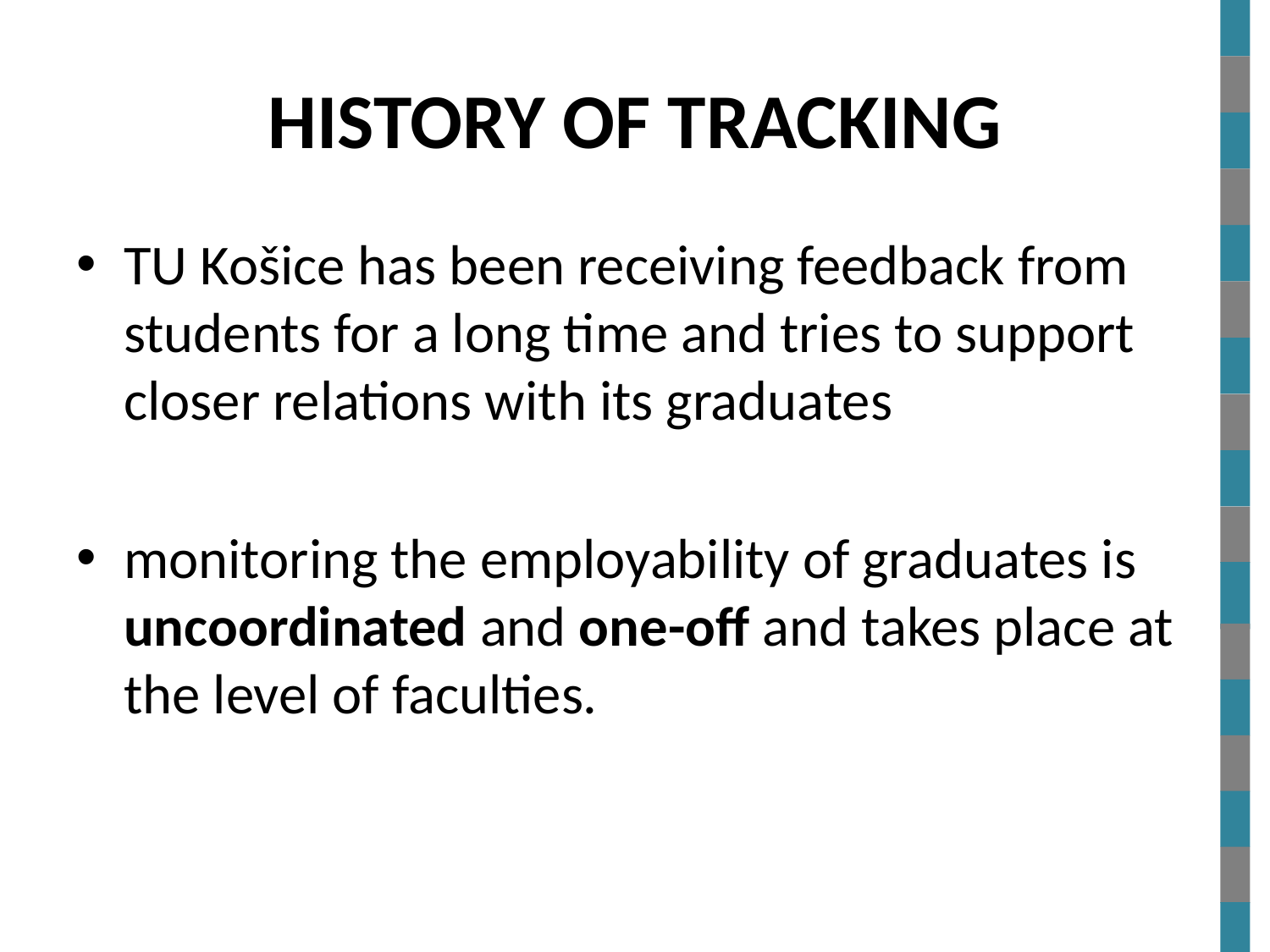

# HISTORY OF TRACKING
TU Košice has been receiving feedback from students for a long time and tries to support closer relations with its graduates

monitoring the employability of graduates is uncoordinated and one-off and takes place at the level of faculties.